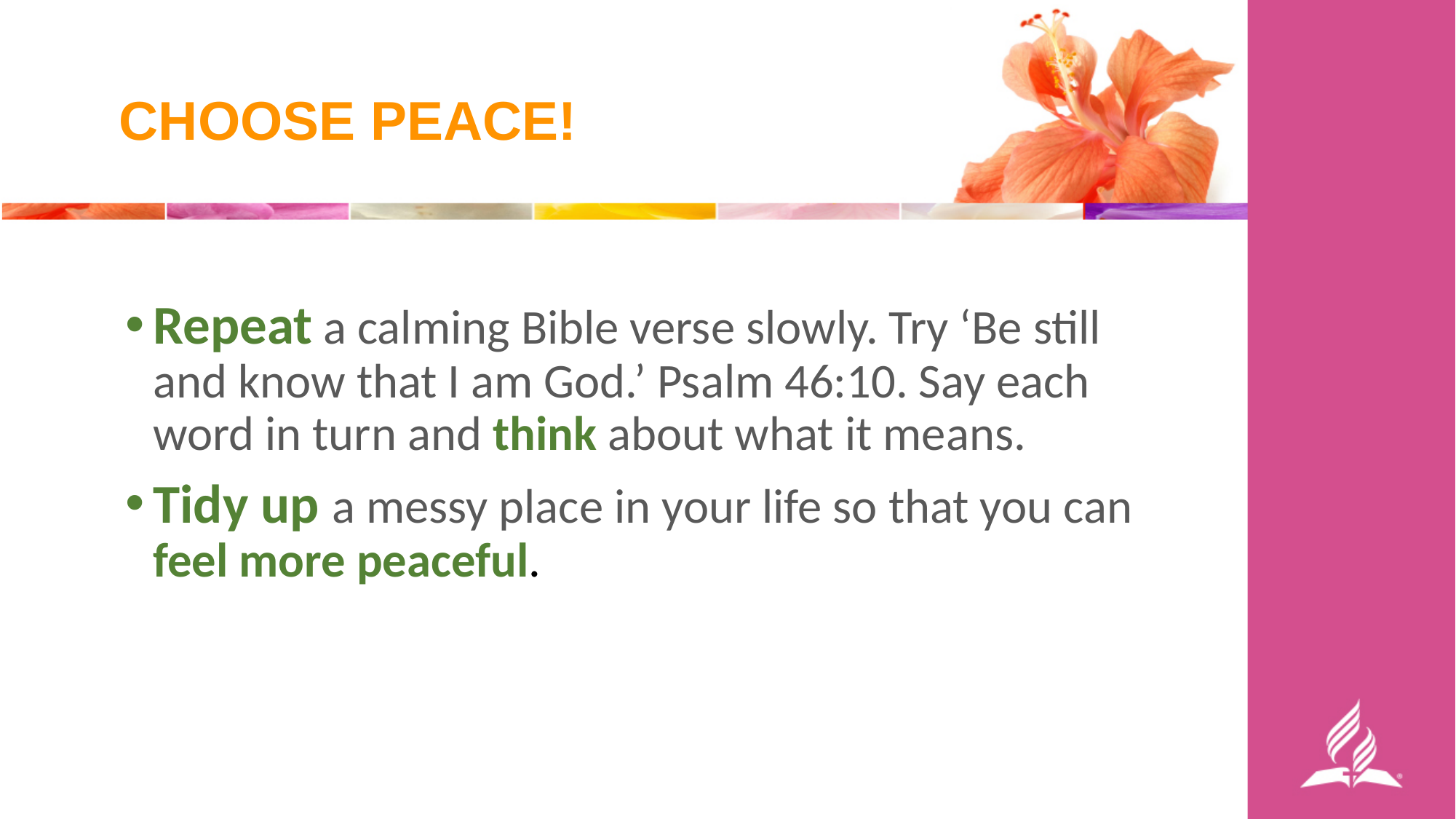

CHOOSE PEACE!
Repeat a calming Bible verse slowly. Try ‘Be still and know that I am God.’ Psalm 46:10. Say each word in turn and think about what it means.
Tidy up a messy place in your life so that you can feel more peaceful.